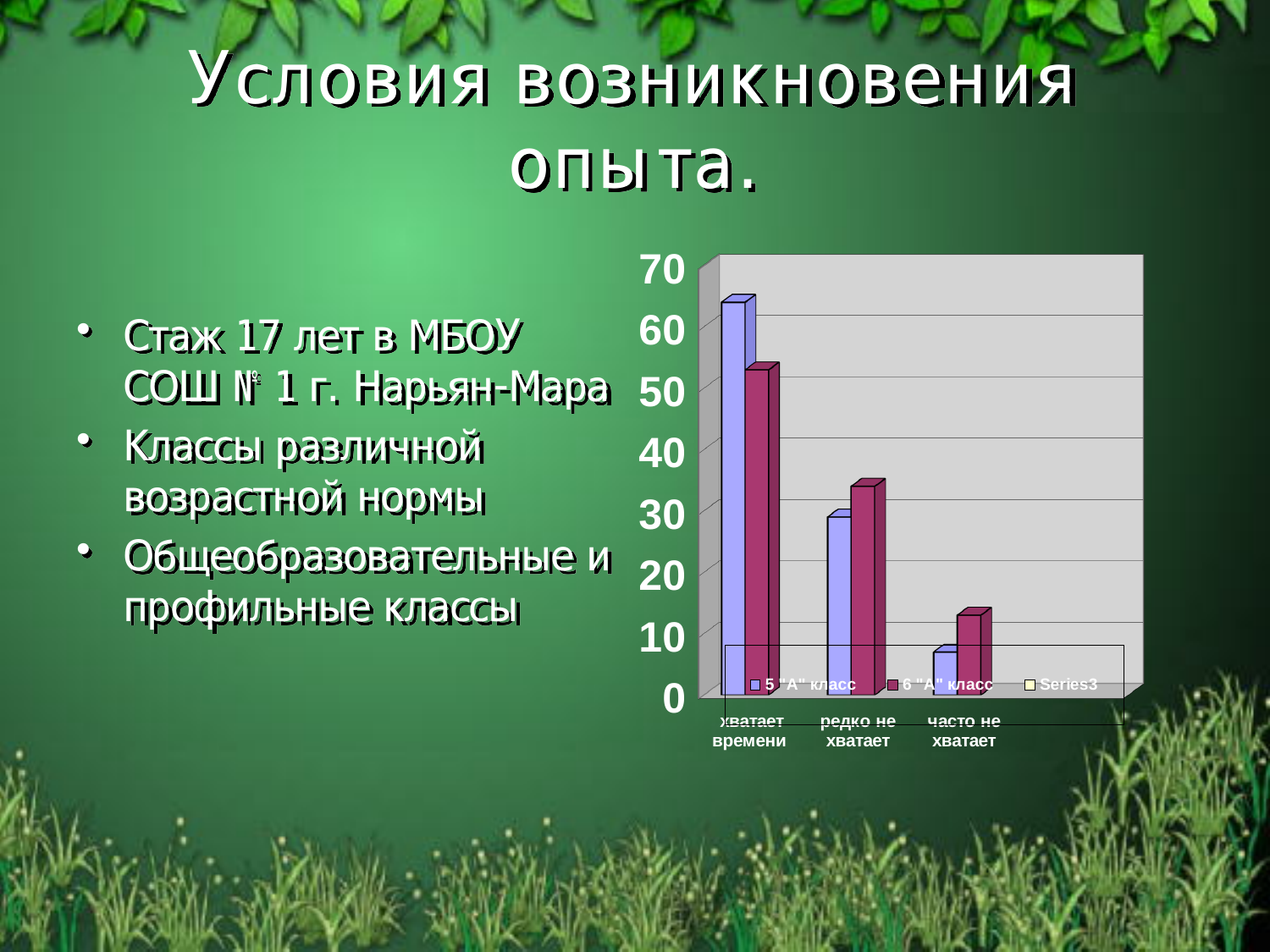

# Условия возникновения опыта.

[unsupported chart]

Стаж 17 лет в МБОУ  СОШ № 1 г. Нарьян-Мара
Классы различной возрастной нормы
Общеобразовательные и профильные классы